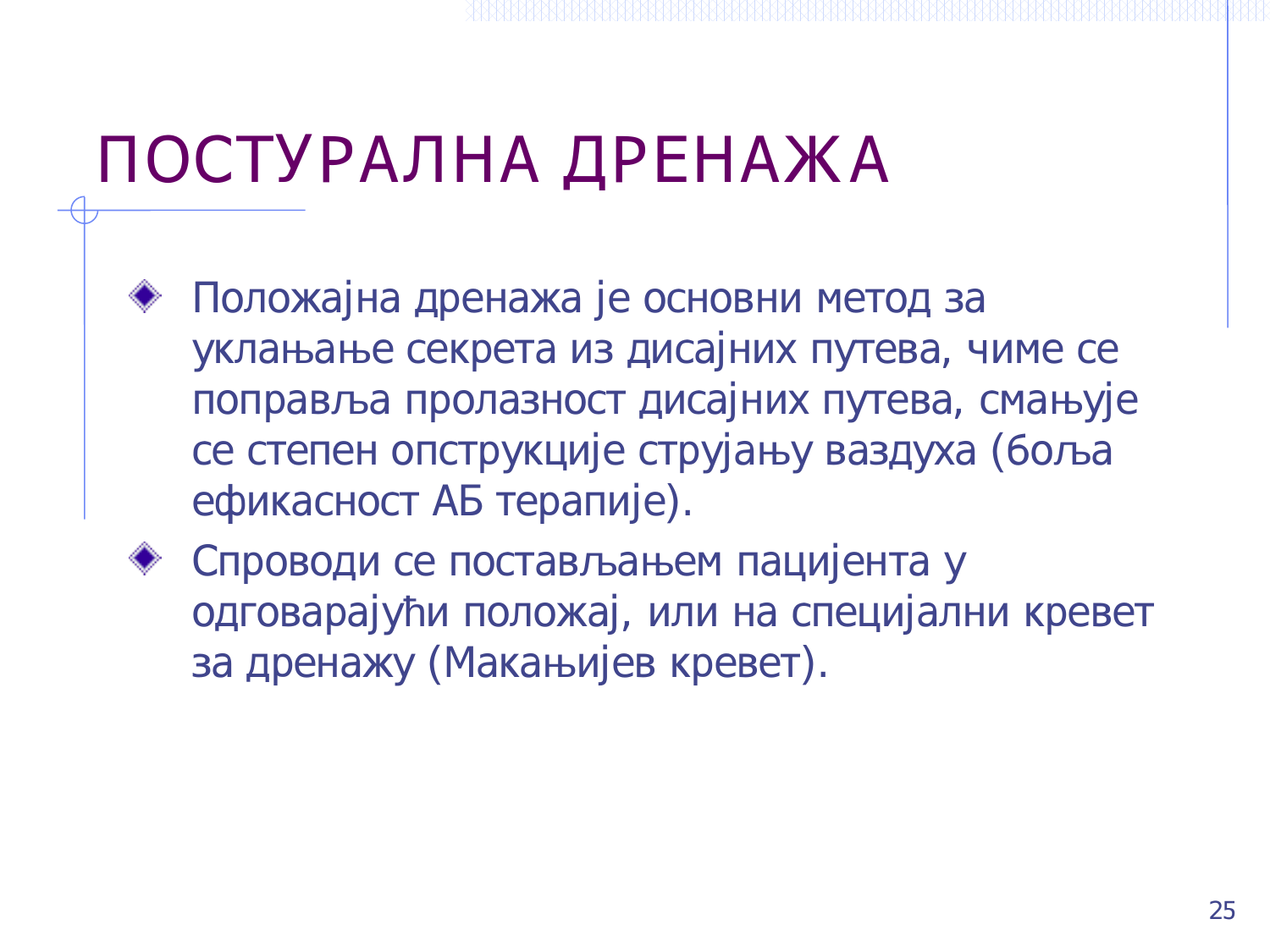

# ПОСТУРАЛНА ДРЕНАЖА
Положајна дренажа је основни метод за уклањање секрета из дисајних путева, чиме се поправља пролазност дисајних путева, смањује се степен опструкције струјању ваздуха (боља ефикасност АБ терапије).
Спроводи се постављањем пацијента у одговарајући положај, или на специјални кревет за дренажу (Макањијев кревет).

25